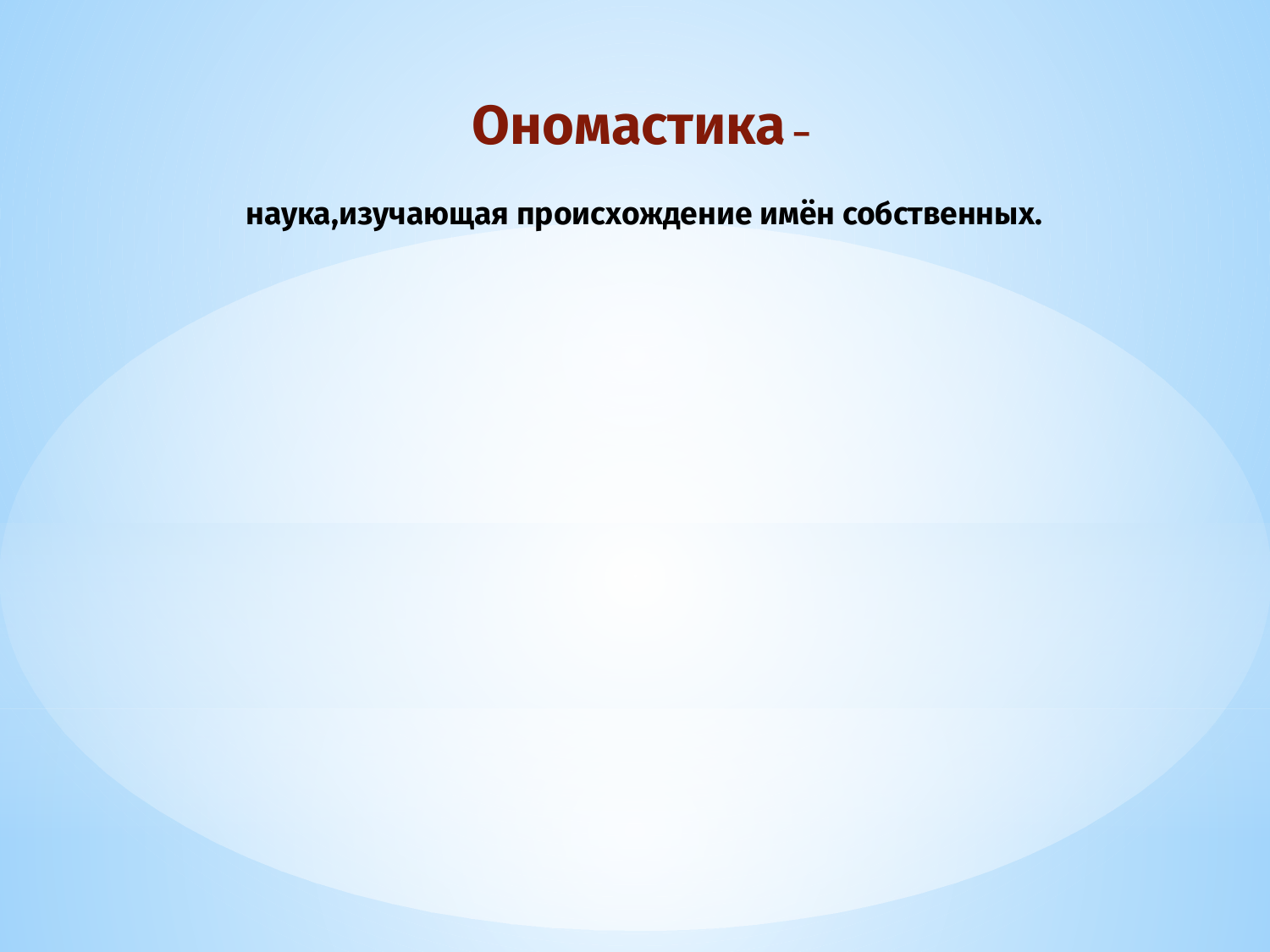

# Ономастика – наука,изучающая происхождение имён собственных.